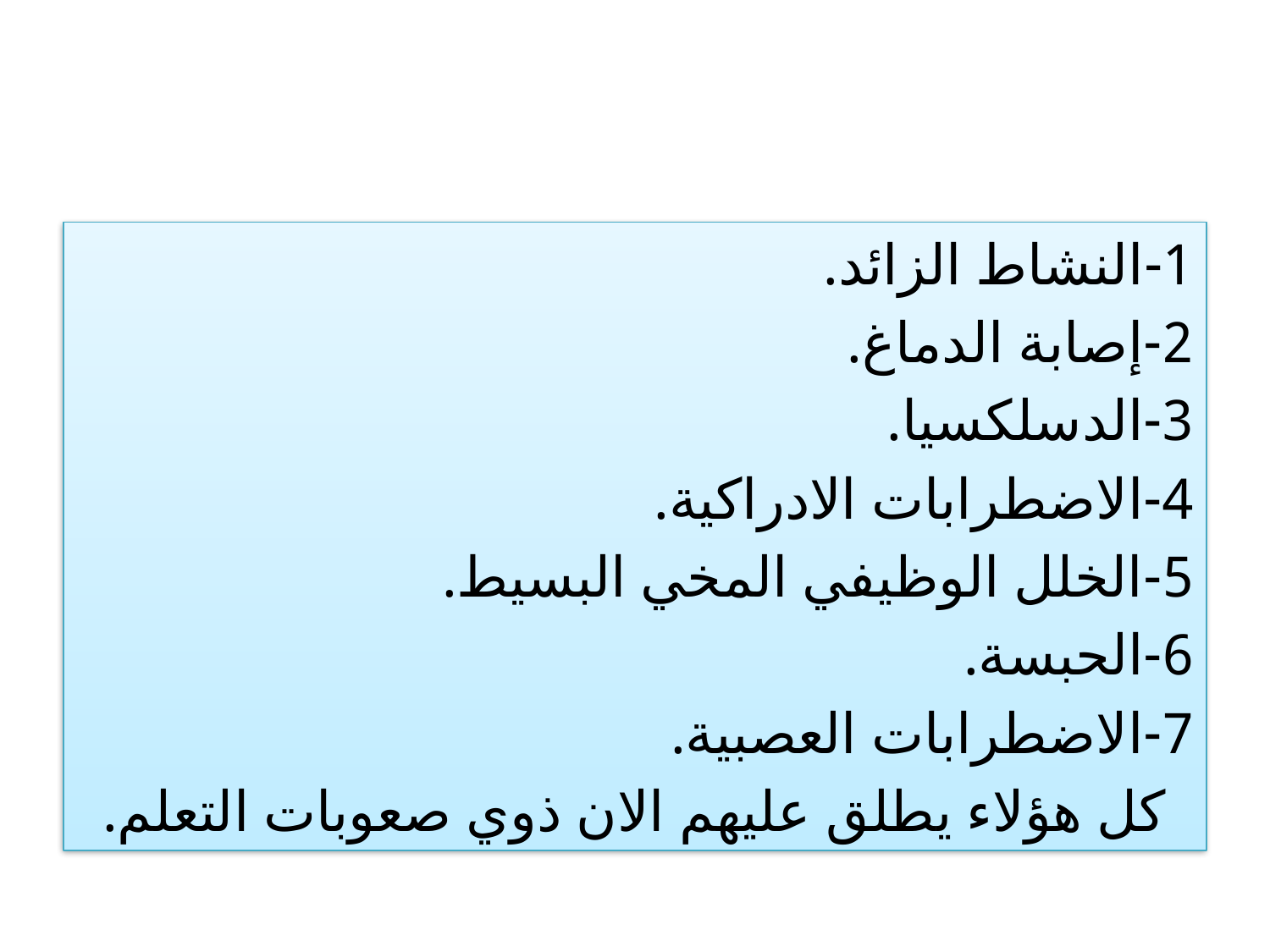

#
1-النشاط الزائد.
2-إصابة الدماغ.
3-الدسلكسيا.
4-الاضطرابات الادراكية.
5-الخلل الوظيفي المخي البسيط.
6-الحبسة.
7-الاضطرابات العصبية.
كل هؤلاء يطلق عليهم الان ذوي صعوبات التعلم.